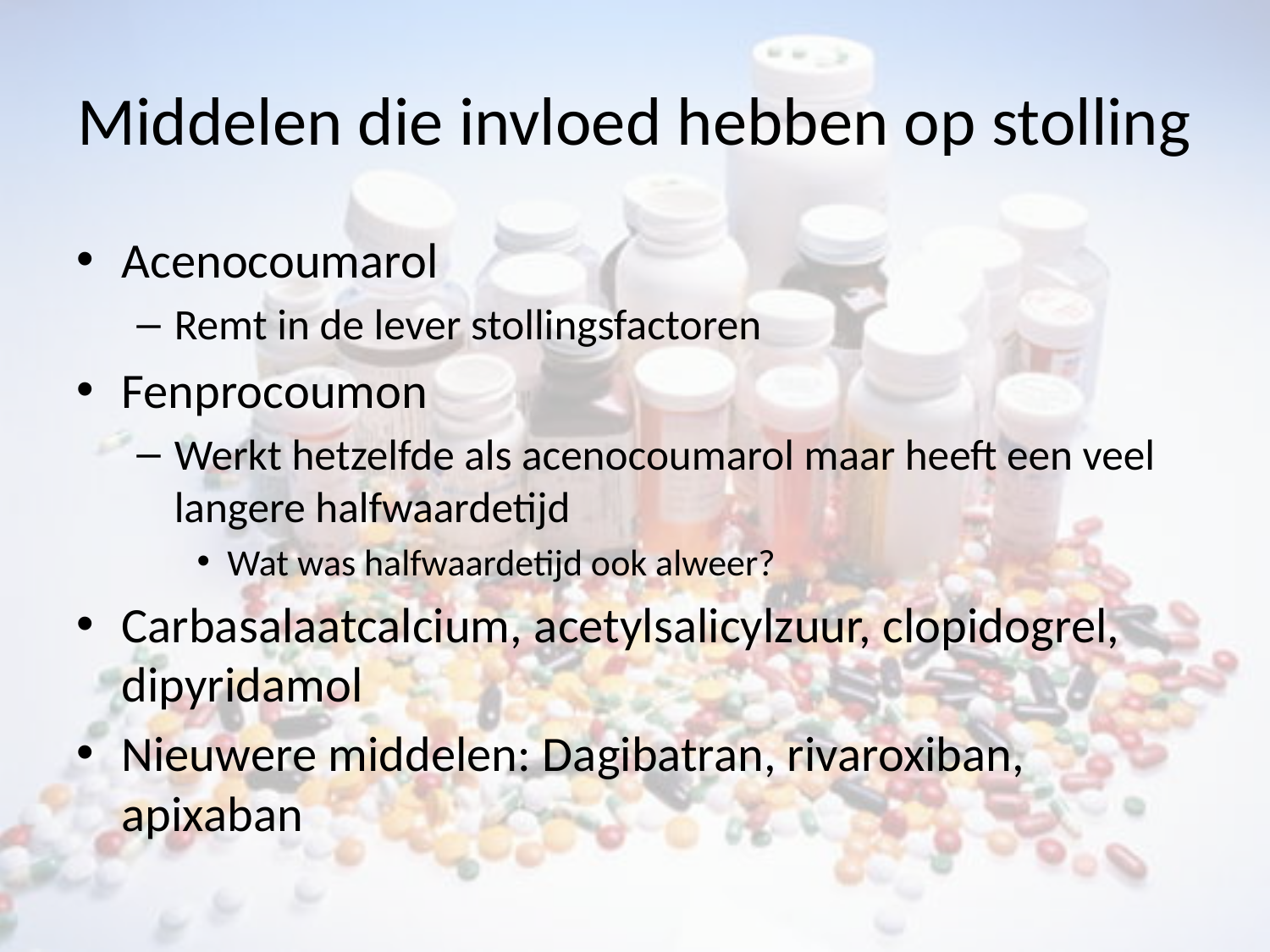

# Middelen die invloed hebben op stolling
Acenocoumarol
Remt in de lever stollingsfactoren
Fenprocoumon
Werkt hetzelfde als acenocoumarol maar heeft een veel langere halfwaardetijd
Wat was halfwaardetijd ook alweer?
Carbasalaatcalcium, acetylsalicylzuur, clopidogrel, dipyridamol
Nieuwere middelen: Dagibatran, rivaroxiban, apixaban